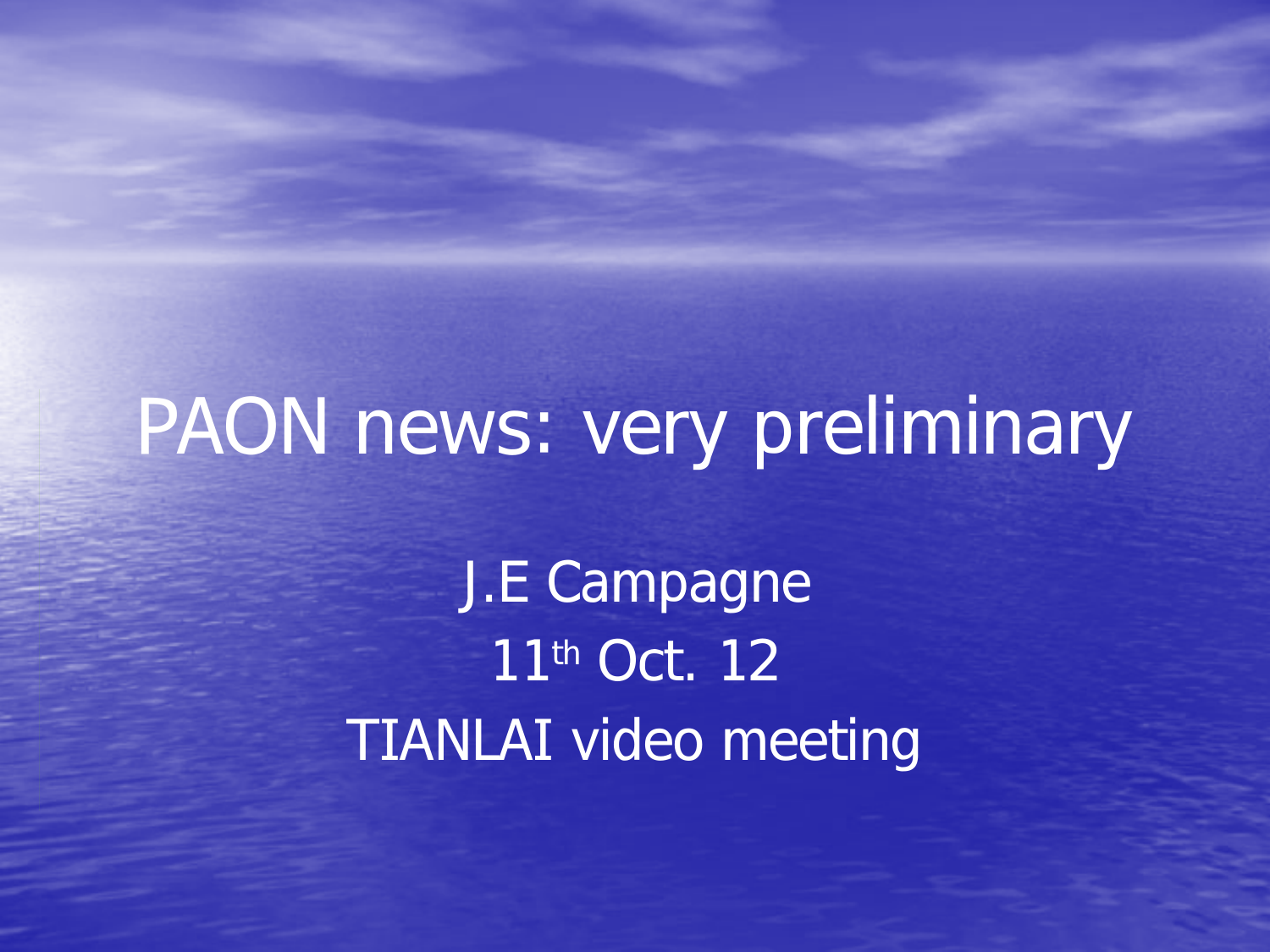

# PAON news: very preliminary
J.E Campagne
11th Oct. 12
TIANLAI video meeting